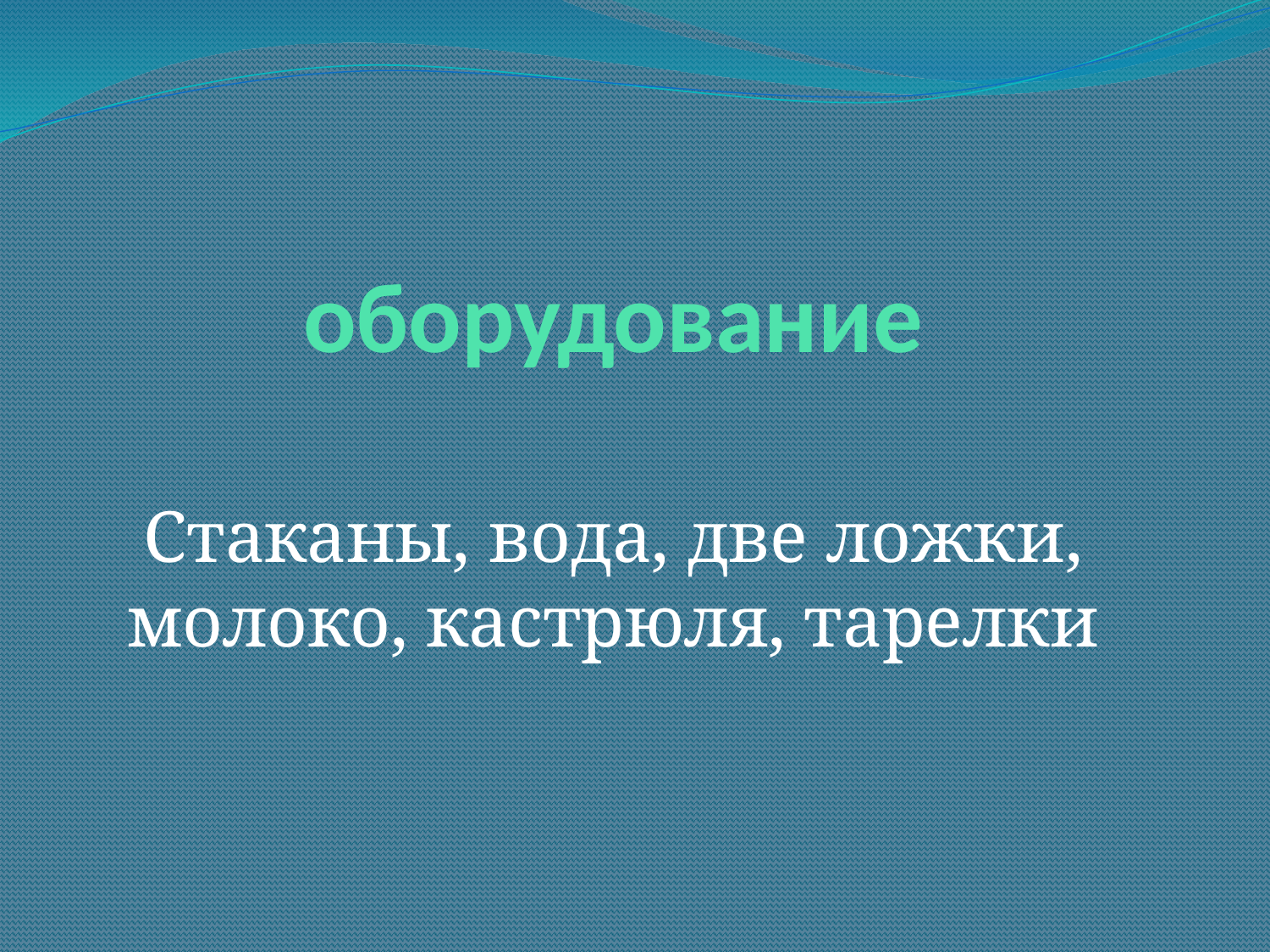

# оборудование
Стаканы, вода, две ложки, молоко, кастрюля, тарелки